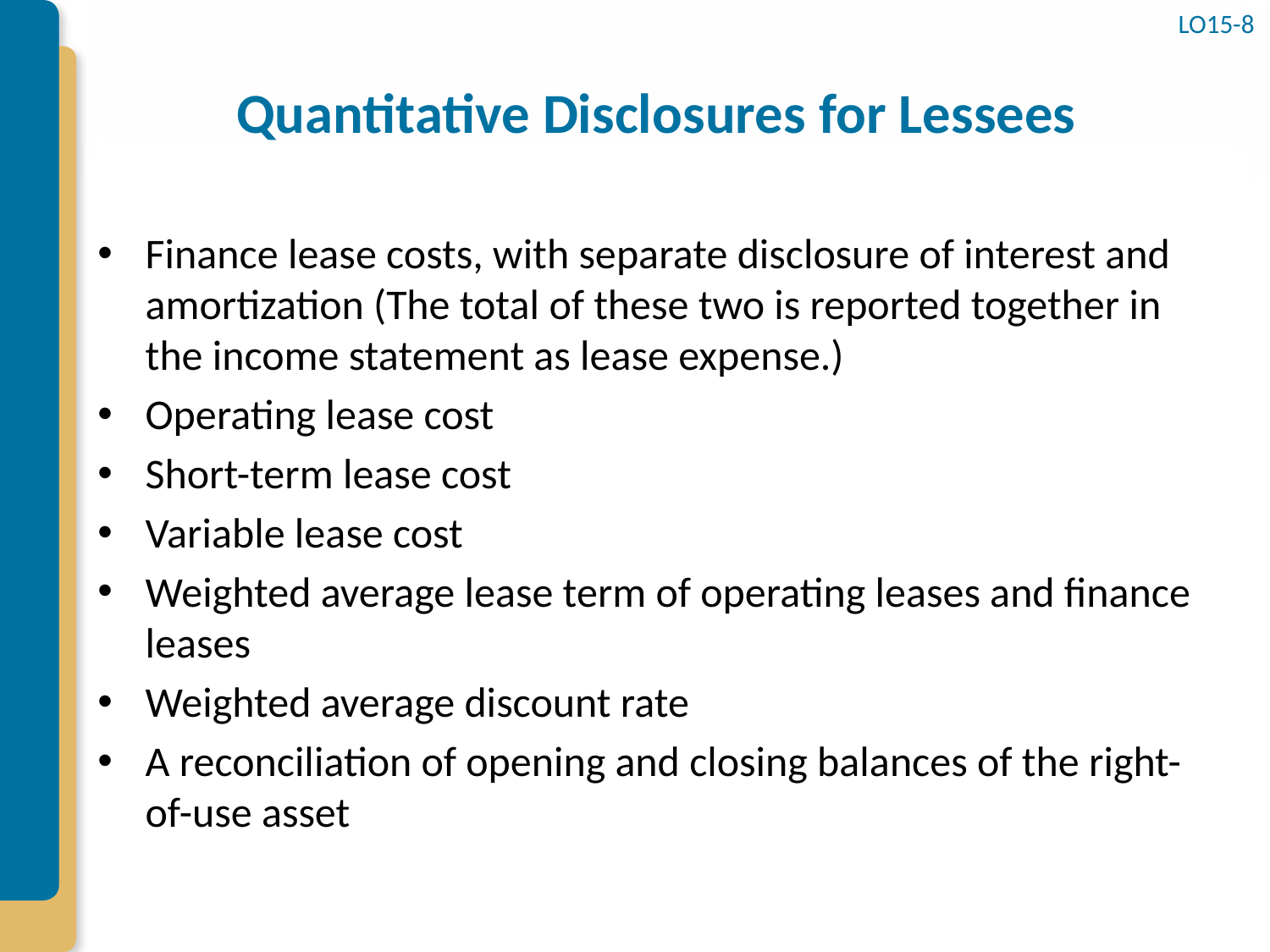

LO15-8
# Quantitative Disclosures for Lessees
Finance lease costs, with separate disclosure of interest and amortization (The total of these two is reported together in the income statement as lease expense.)
Operating lease cost
Short-term lease cost
Variable lease cost
Weighted average lease term of operating leases and finance leases
Weighted average discount rate
A reconciliation of opening and closing balances of the right-of-use asset